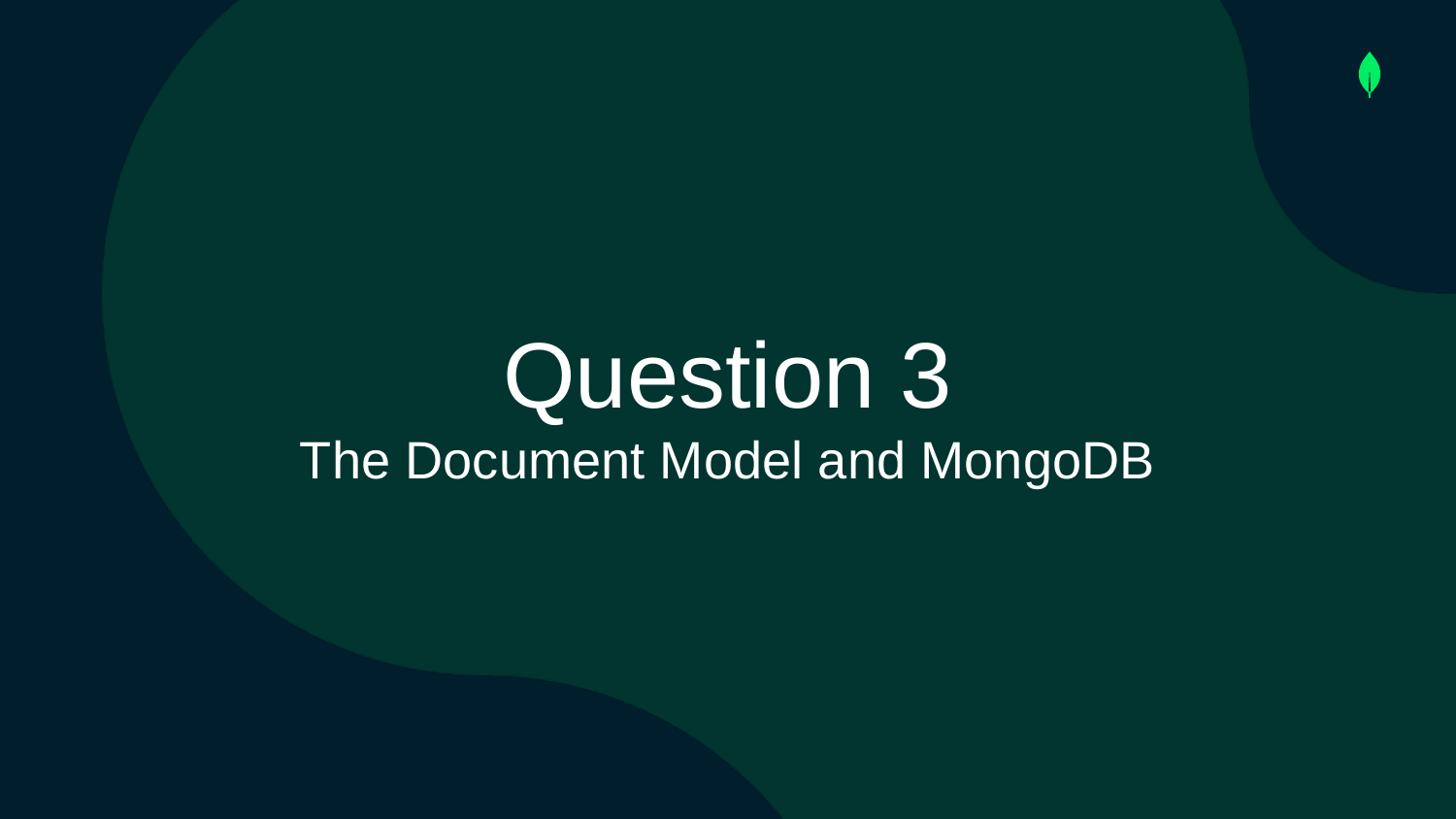

# Question 3
The Document Model and MongoDB